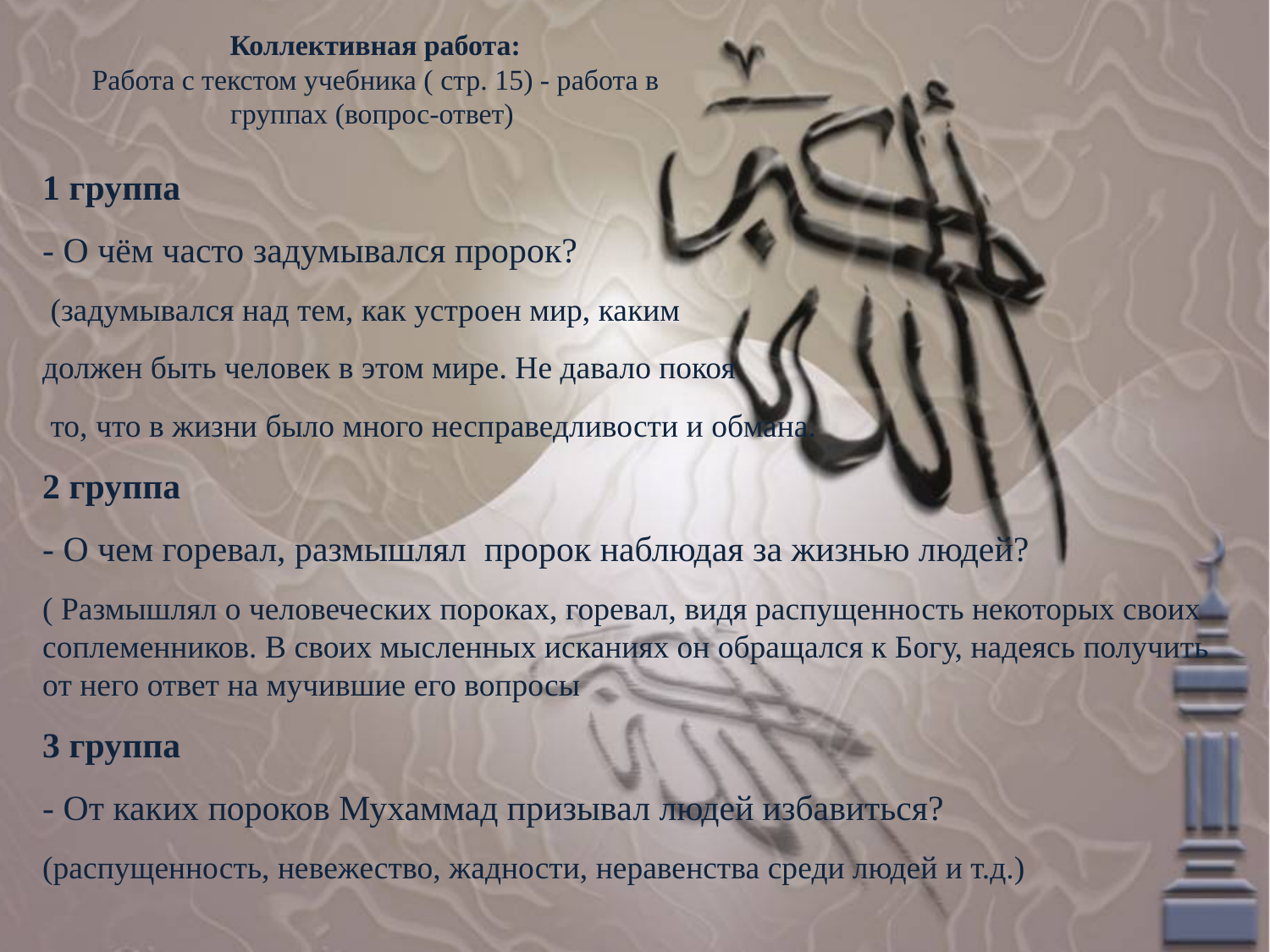

# Коллективная работа:  Работа с текстом учебника ( стр. 15) - работа в группах (вопрос-ответ)
1 группа
- О чём часто задумывался пророк?
 (задумывался над тем, как устроен мир, каким
должен быть человек в этом мире. Не давало покоя
 то, что в жизни было много несправедливости и обмана.
2 группа
- О чем горевал, размышлял  пророк наблюдая за жизнью людей?
( Размышлял о человеческих пороках, горевал, видя распущенность некоторых своих соплеменников. В своих мысленных исканиях он обращался к Богу, надеясь получить от него ответ на мучившие его вопросы
3 группа
- От каких пороков Мухаммад призывал людей избавиться?
(распущенность, невежество, жадности, неравенства среди людей и т.д.)